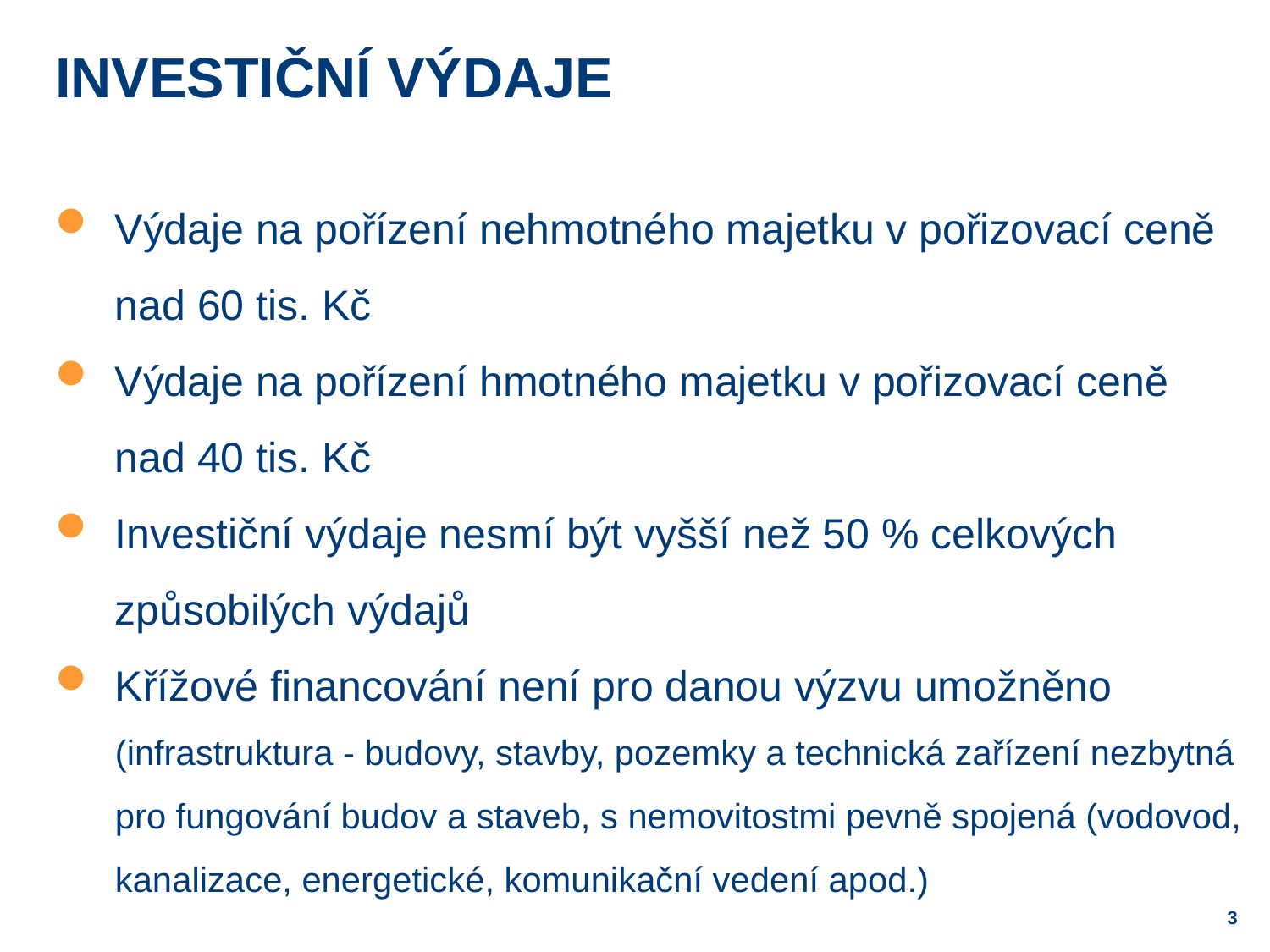

# Investiční výdaje
Výdaje na pořízení nehmotného majetku v pořizovací ceně nad 60 tis. Kč
Výdaje na pořízení hmotného majetku v pořizovací ceně nad 40 tis. Kč
Investiční výdaje nesmí být vyšší než 50 % celkových způsobilých výdajů
Křížové financování není pro danou výzvu umožněno (infrastruktura - budovy, stavby, pozemky a technická zařízení nezbytná pro fungování budov a staveb, s nemovitostmi pevně spojená (vodovod, kanalizace, energetické, komunikační vedení apod.)

3